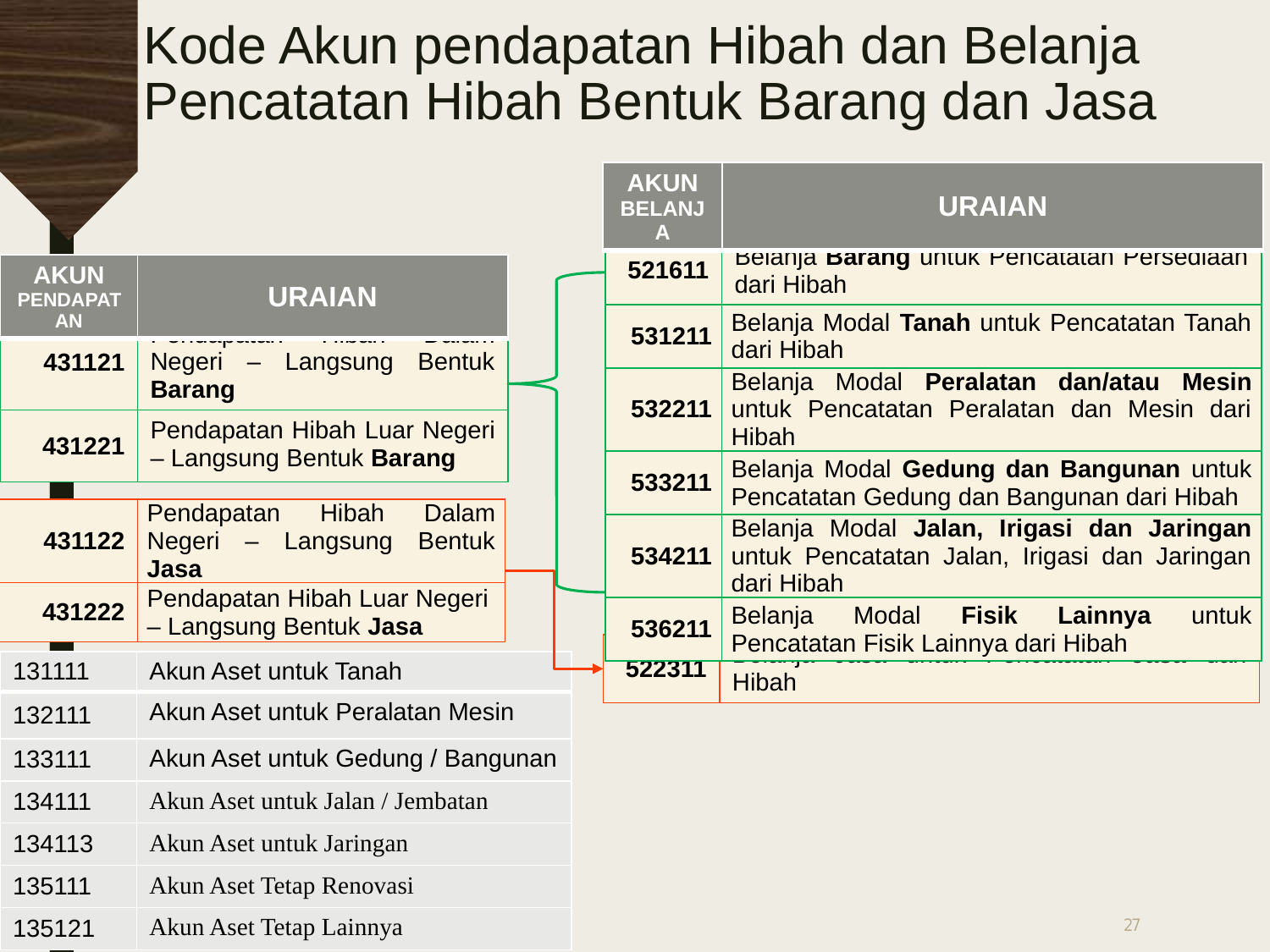

# Kode Akun pendapatan Hibah dan Belanja Pencatatan Hibah Bentuk Barang dan Jasa

| AKUN BELANJA | URAIAN |
| --- | --- |
| 521611 | Belanja Barang untuk Pencatatan Persediaan dari Hibah |
| --- | --- |
| 531211 | Belanja Modal Tanah untuk Pencatatan Tanah dari Hibah |
| 532211 | Belanja Modal Peralatan dan/atau Mesin untuk Pencatatan Peralatan dan Mesin dari Hibah |
| 533211 | Belanja Modal Gedung dan Bangunan untuk Pencatatan Gedung dan Bangunan dari Hibah |
| 534211 | Belanja Modal Jalan, Irigasi dan Jaringan untuk Pencatatan Jalan, Irigasi dan Jaringan dari Hibah |
| 536211 | Belanja Modal Fisik Lainnya untuk Pencatatan Fisik Lainnya dari Hibah |
| AKUN PENDAPATAN | URAIAN |
| --- | --- |

| 431121 | Pendapatan Hibah Dalam Negeri – Langsung Bentuk Barang |
| --- | --- |
| 431221 | Pendapatan Hibah Luar Negeri – Langsung Bentuk Barang |
| 431122 | Pendapatan Hibah Dalam Negeri – Langsung Bentuk Jasa |
| --- | --- |
| 431222 | Pendapatan Hibah Luar Negeri – Langsung Bentuk Jasa |
| 522311 | Belanja Jasa untuk Pencatatan Jasa dari Hibah |
| --- | --- |
| 131111 | Akun Aset untuk Tanah |
| --- | --- |
| 132111 | Akun Aset untuk Peralatan Mesin |
| 133111 | Akun Aset untuk Gedung / Bangunan |
| 134111 | Akun Aset untuk Jalan / Jembatan |
| 134113 | Akun Aset untuk Jaringan |
| 135111 | Akun Aset Tetap Renovasi |
| 135121 | Akun Aset Tetap Lainnya |
27